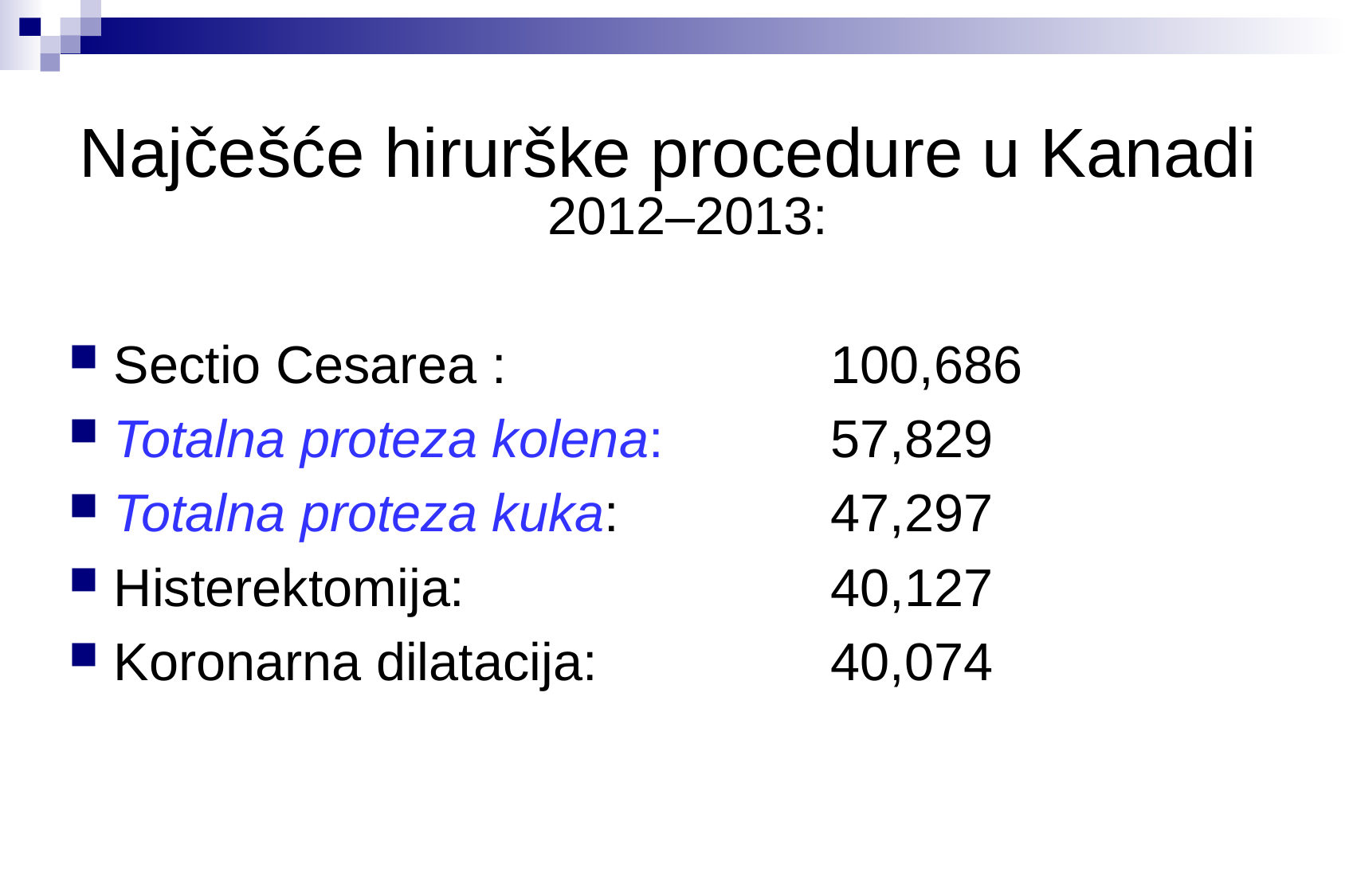

# Najčešće hirurške procedure u Kanadi
 2012–2013:

Sectio Cesarea : 			100,686
Totalna proteza kolena: 		57,829
Totalna proteza kuka: 		47,297
Histerektomija: 			40,127
Koronarna dilatacija: 		40,074